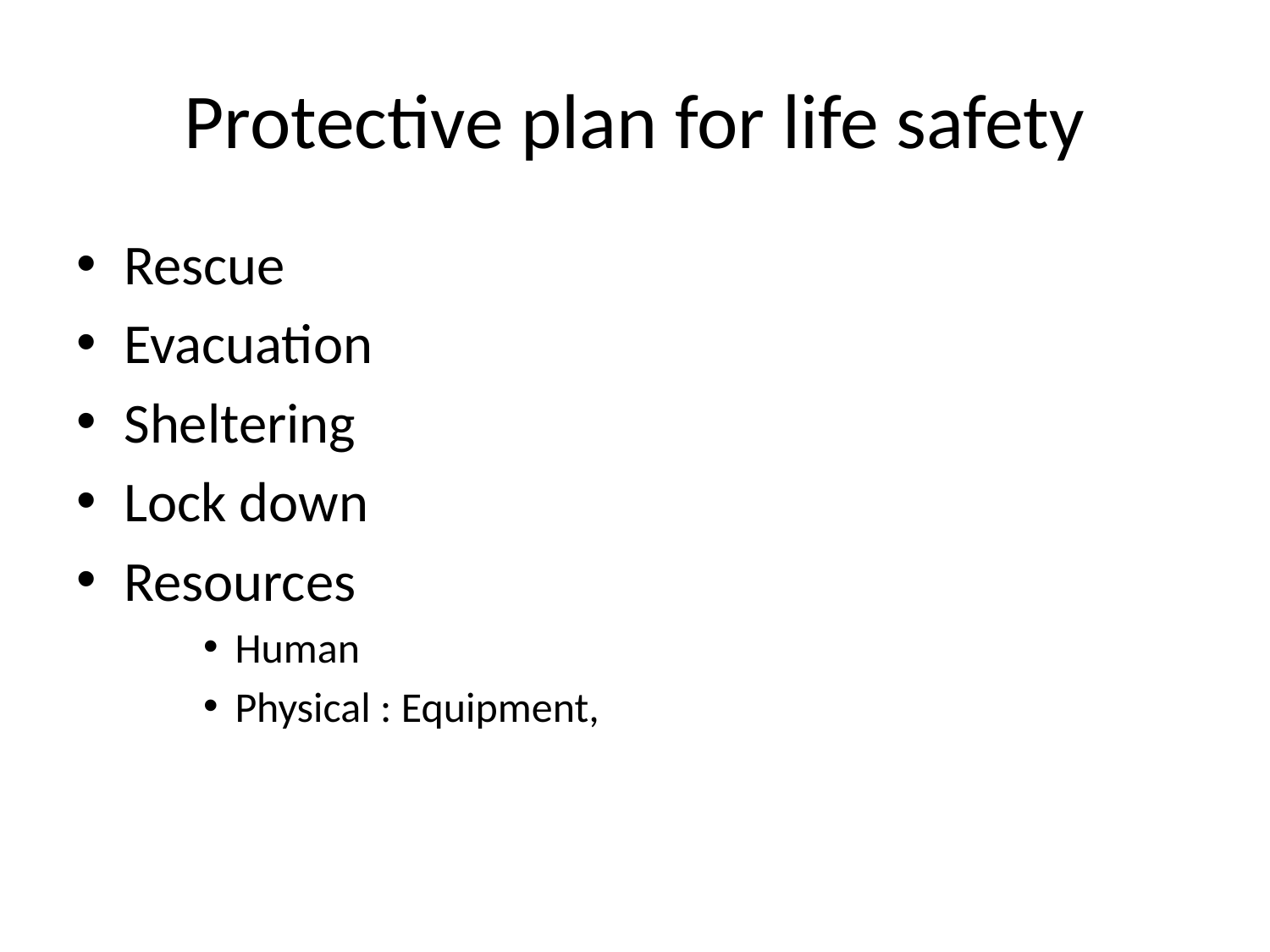

# Protective plan for life safety
Rescue
Evacuation
Sheltering
Lock down
Resources
Human
Physical : Equipment,